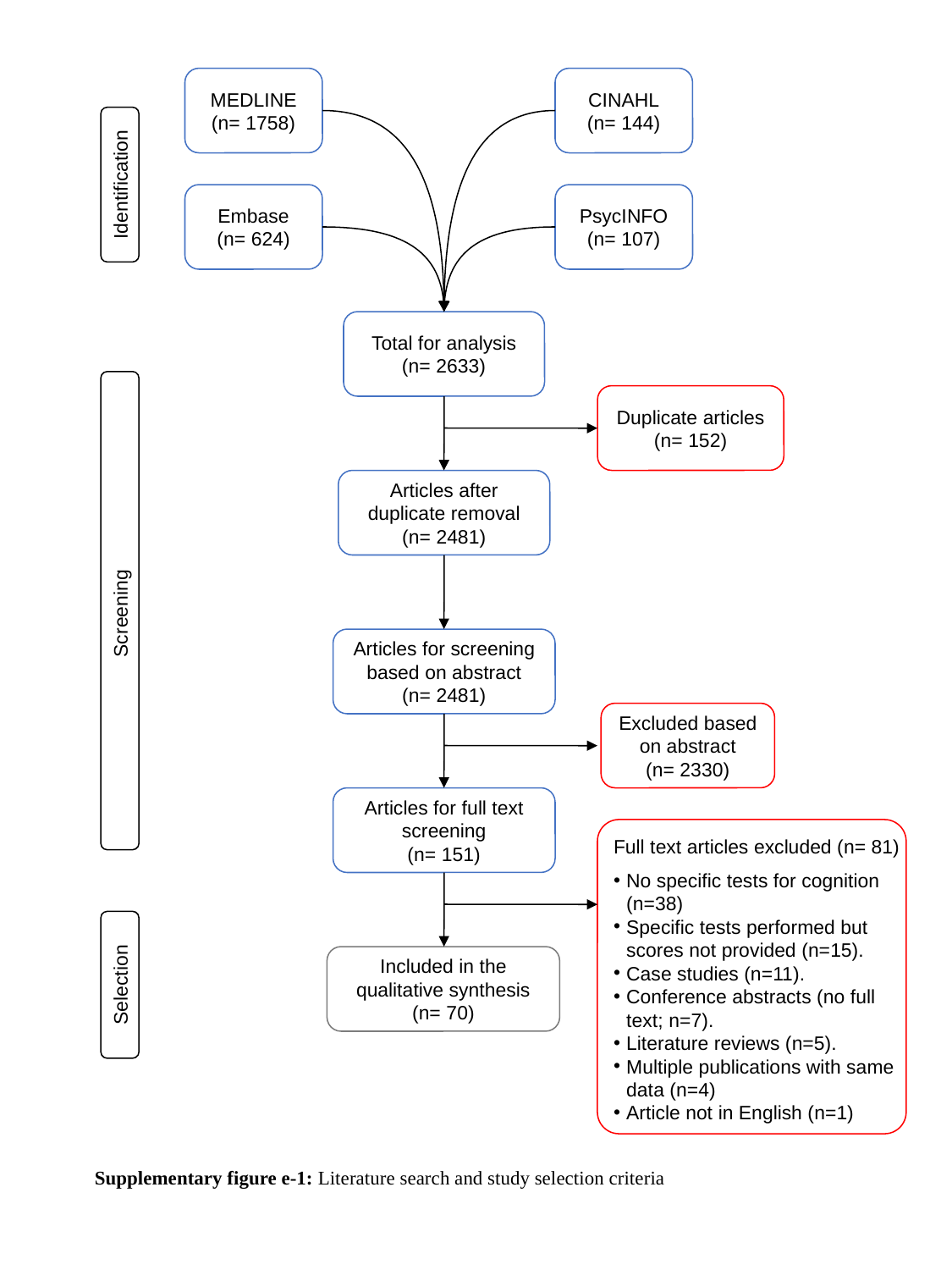

MEDLINE
(n= 1758)
CINAHL
(n= 144)
Identification
Embase
(n= 624)
PsycINFO
(n= 107)
Total for analysis
(n= 2633)
Duplicate articles
(n= 152)
Articles after duplicate removal
(n= 2481)
Screening
Articles for screening based on abstract
(n= 2481)
Excluded based on abstract
(n= 2330)
Articles for full text screening
(n= 151)

Full text articles excluded (n= 81)
No specific tests for cognition (n=38)
Specific tests performed but scores not provided (n=15).
Case studies (n=11).
Conference abstracts (no full text; n=7).
Literature reviews (n=5).
Multiple publications with same data (n=4)
Article not in English (n=1)
Included in the qualitative synthesis
(n= 70)
Selection
Supplementary figure e-1: Literature search and study selection criteria